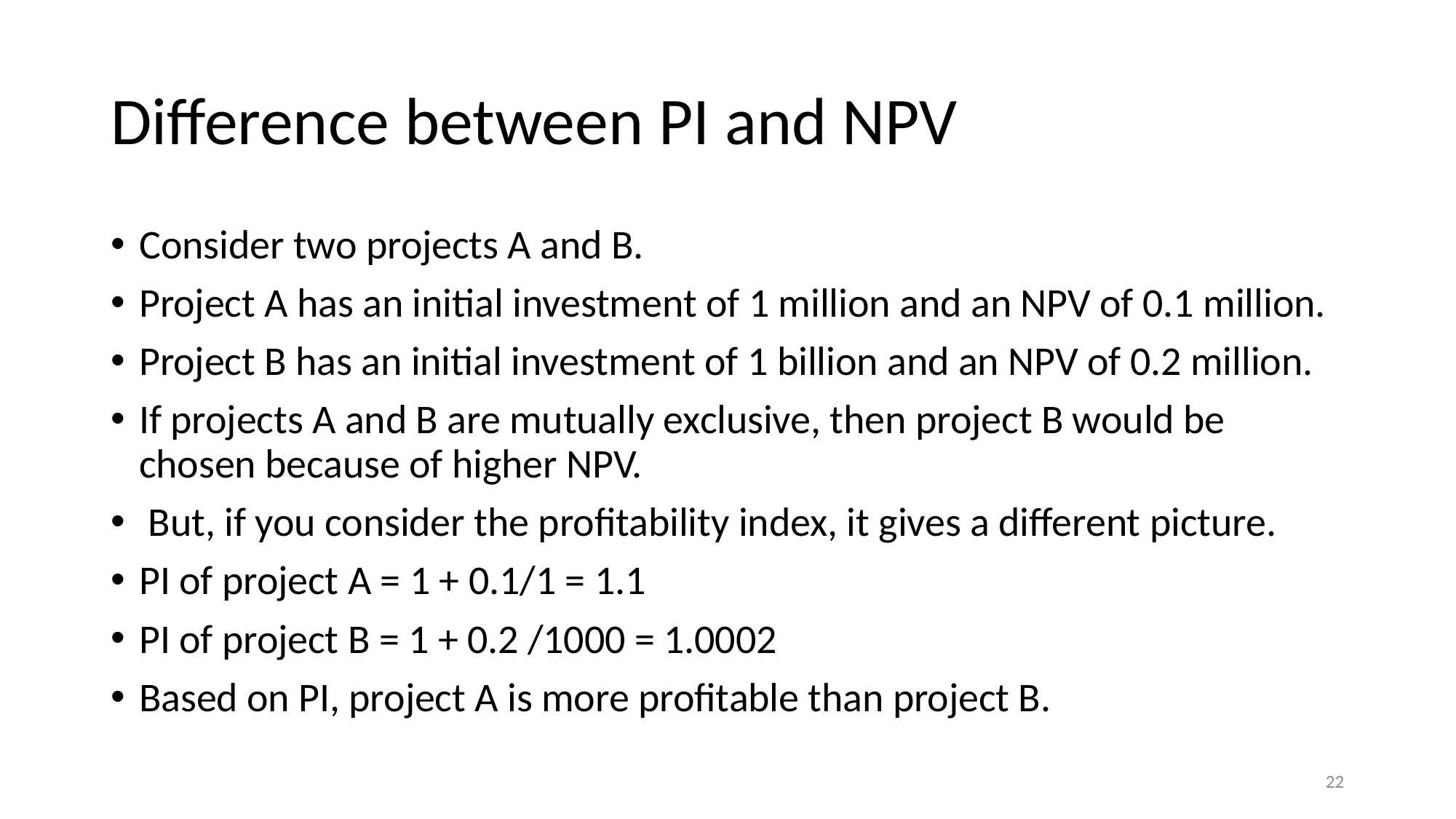

# Difference between PI and NPV
Consider two projects A and B.
Project A has an initial investment of 1 million and an NPV of 0.1 million.
Project B has an initial investment of 1 billion and an NPV of 0.2 million.
If projects A and B are mutually exclusive, then project B would be chosen because of higher NPV.
 But, if you consider the profitability index, it gives a different picture.
PI of project A = 1 + 0.1/1 = 1.1
PI of project B = 1 + 0.2 /1000 = 1.0002
Based on PI, project A is more profitable than project B.
22